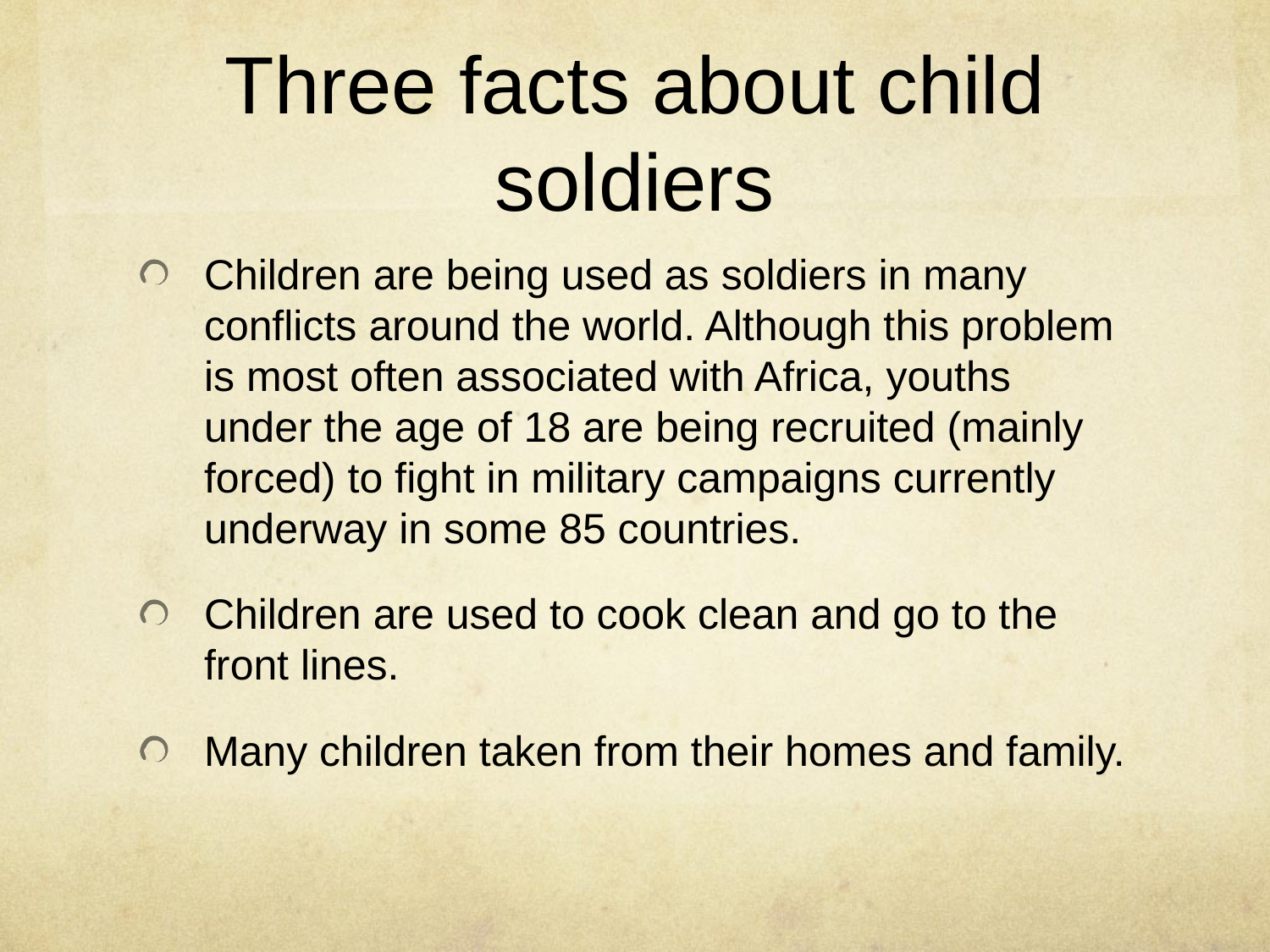

# Three facts about child soldiers
Children are being used as soldiers in many conflicts around the world. Although this problem is most often associated with Africa, youths under the age of 18 are being recruited (mainly forced) to fight in military campaigns currently underway in some 85 countries.
Children are used to cook clean and go to the front lines.
Many children taken from their homes and family.